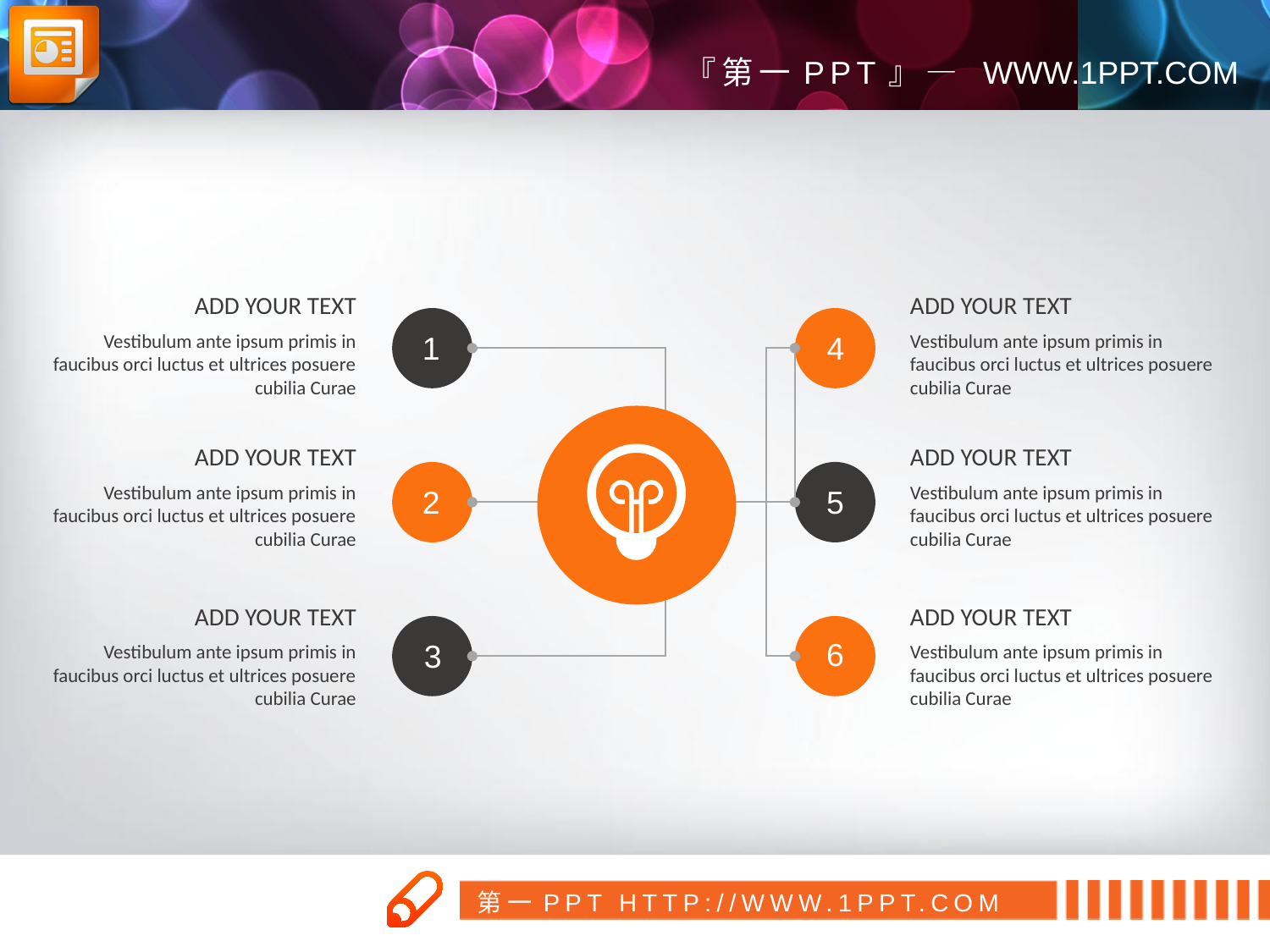

ADD YOUR TEXT
ADD YOUR TEXT

1
4
Vestibulum ante ipsum primis in faucibus orci luctus et ultrices posuere cubilia Curae
Vestibulum ante ipsum primis in faucibus orci luctus et ultrices posuere cubilia Curae

ADD YOUR TEXT
ADD YOUR TEXT

Vestibulum ante ipsum primis in faucibus orci luctus et ultrices posuere cubilia Curae
Vestibulum ante ipsum primis in faucibus orci luctus et ultrices posuere cubilia Curae
5
2
ADD YOUR TEXT
ADD YOUR TEXT

6
3
Vestibulum ante ipsum primis in faucibus orci luctus et ultrices posuere cubilia Curae
Vestibulum ante ipsum primis in faucibus orci luctus et ultrices posuere cubilia Curae